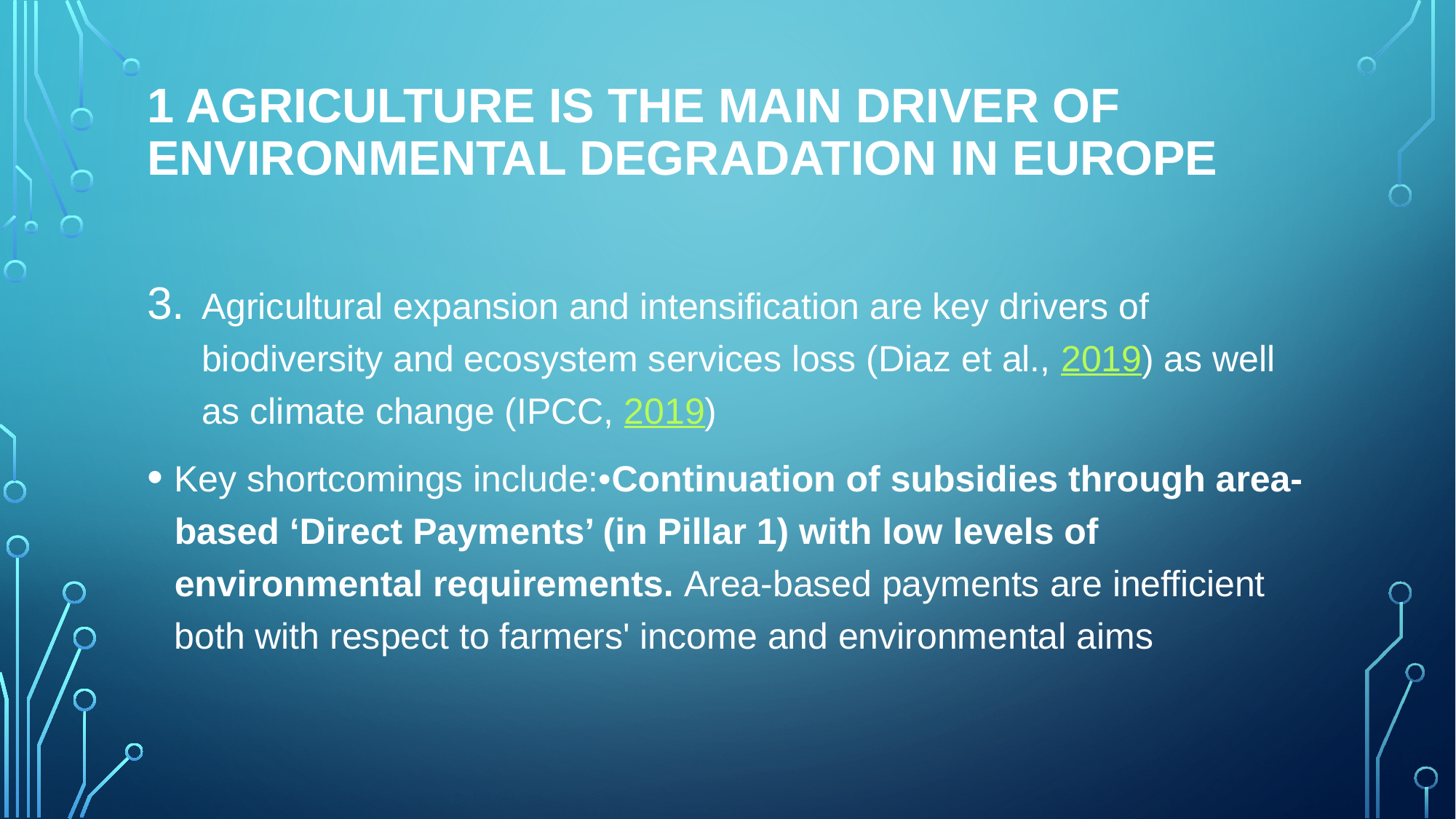

# 1 AGRICULTURE IS THE MAIN DRIVER OF ENVIRONMENTAL DEGRADATION IN EUROPE
Agricultural expansion and intensification are key drivers of biodiversity and ecosystem services loss (Diaz et al., 2019) as well as climate change (IPCC, 2019)
Key shortcomings include:•Continuation of subsidies through area-based ‘Direct Payments’ (in Pillar 1) with low levels of environmental requirements. Area-based payments are inefficient both with respect to farmers' income and environmental aims